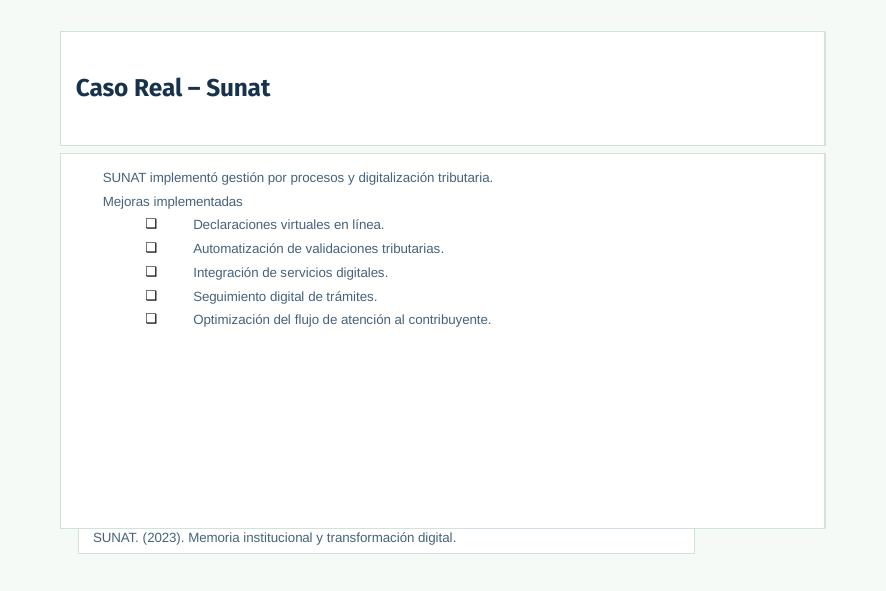

# Caso Real – Sunat
SUNAT implementó gestión por procesos y digitalización tributaria.
Mejoras implementadas
Declaraciones virtuales en línea.
Automatización de validaciones tributarias.
Integración de servicios digitales.
Seguimiento digital de trámites.
Optimización del flujo de atención al contribuyente.
SUNAT. (2023). Memoria institucional y transformación digital.